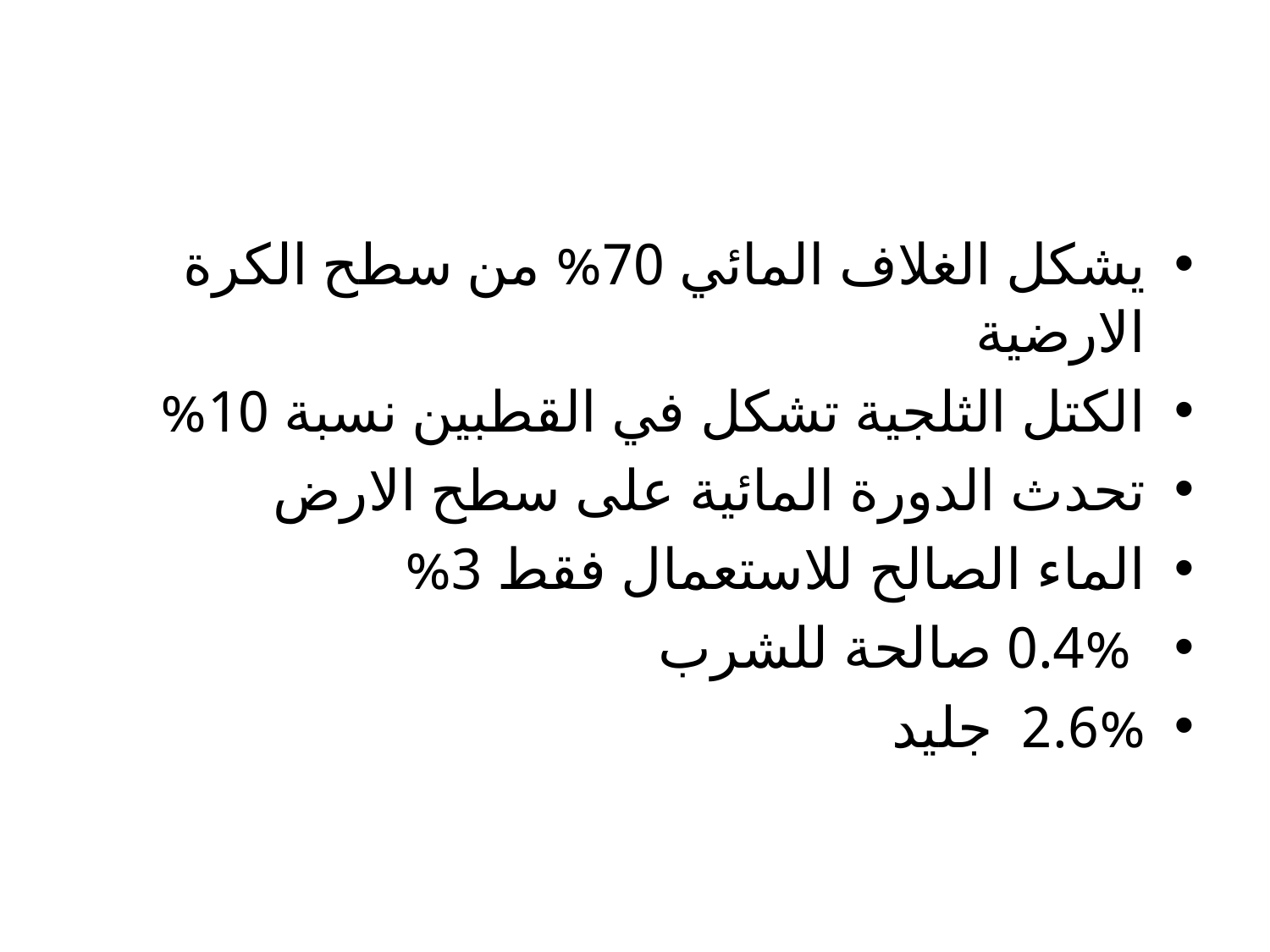

#
يشكل الغلاف المائي 70% من سطح الكرة الارضية
الكتل الثلجية تشكل في القطبين نسبة 10%
تحدث الدورة المائية على سطح الارض
الماء الصالح للاستعمال فقط 3%
 0.4% صالحة للشرب
2.6%  جليد